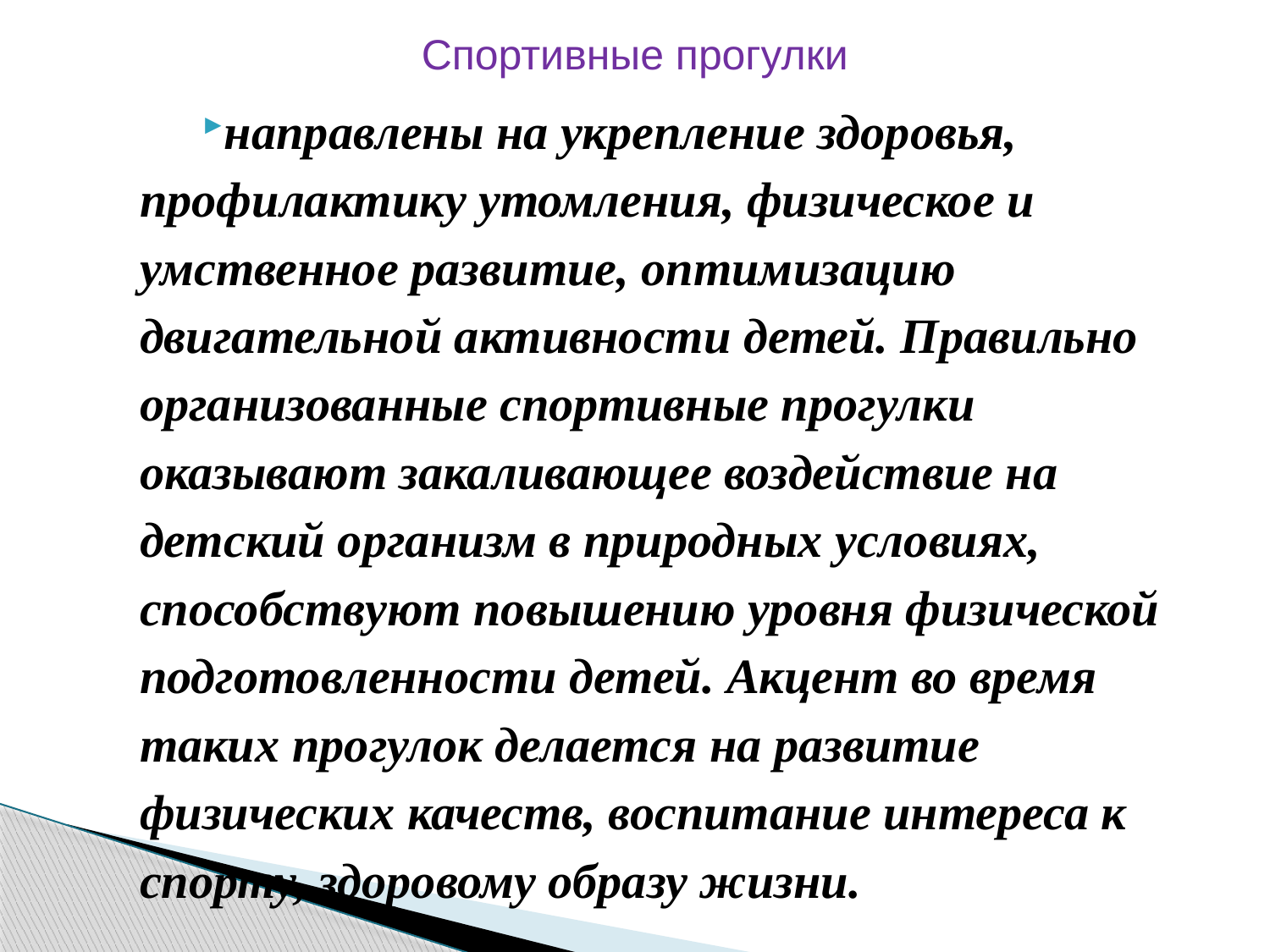

# Спортивные прогулки
направлены на укрепление здоровья, профилактику утомления, физическое и умственное развитие, оптимизацию двигательной активности детей. Правильно организованные спортивные прогулки оказывают закаливающее воздействие на детский организм в природных условиях, способствуют повышению уровня физической подготовленности детей. Акцент во время таких прогулок делается на развитие физических качеств, воспитание интереса к спорту, здоровому образу жизни.